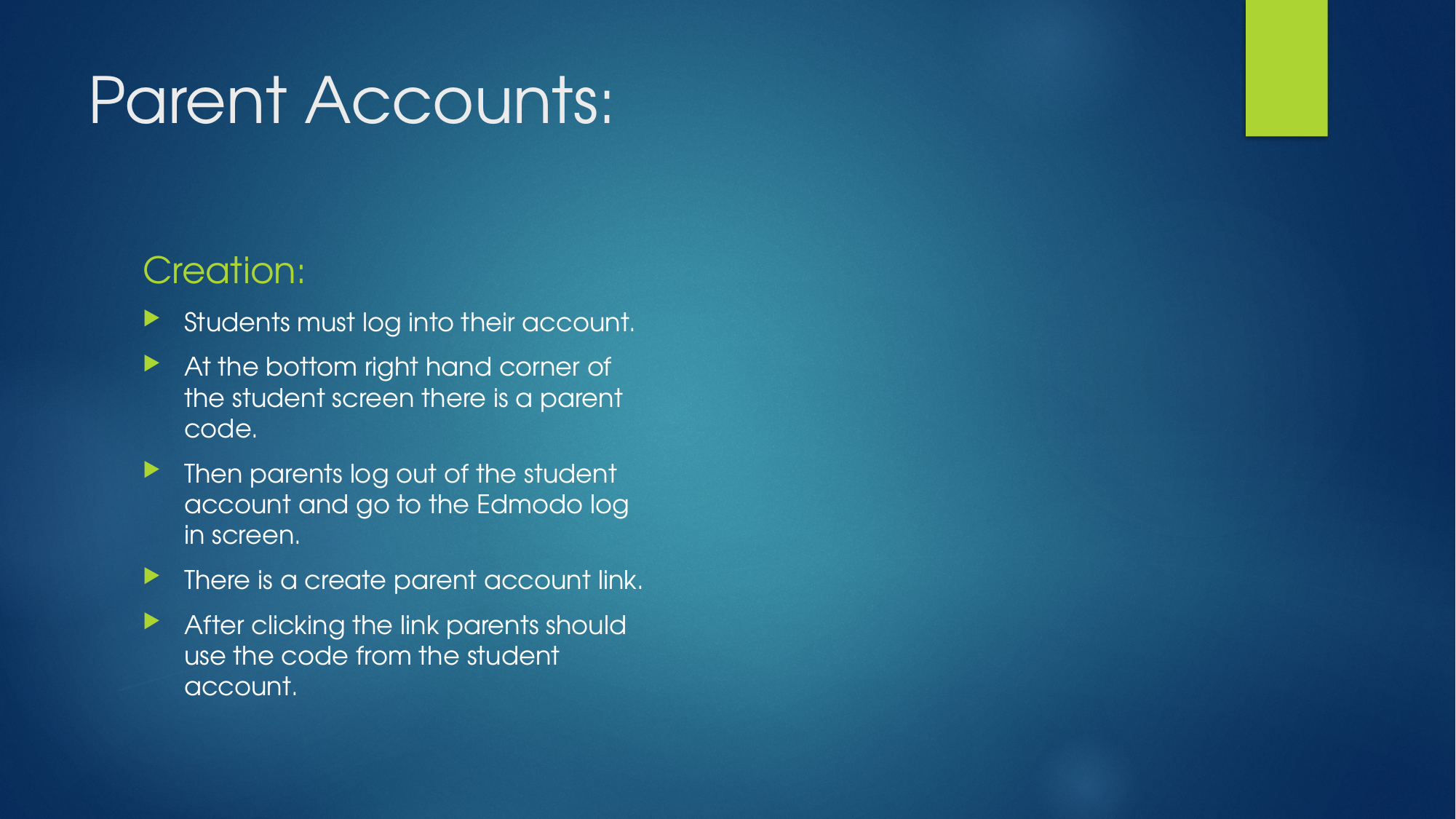

# Parent Accounts:
Creation:

Students must log into their account.
At the bottom right hand corner of the student screen there is a parent code.
Then parents log out of the student account and go to the Edmodo log in screen.
There is a create parent account link.
After clicking the link parents should use the code from the student account.